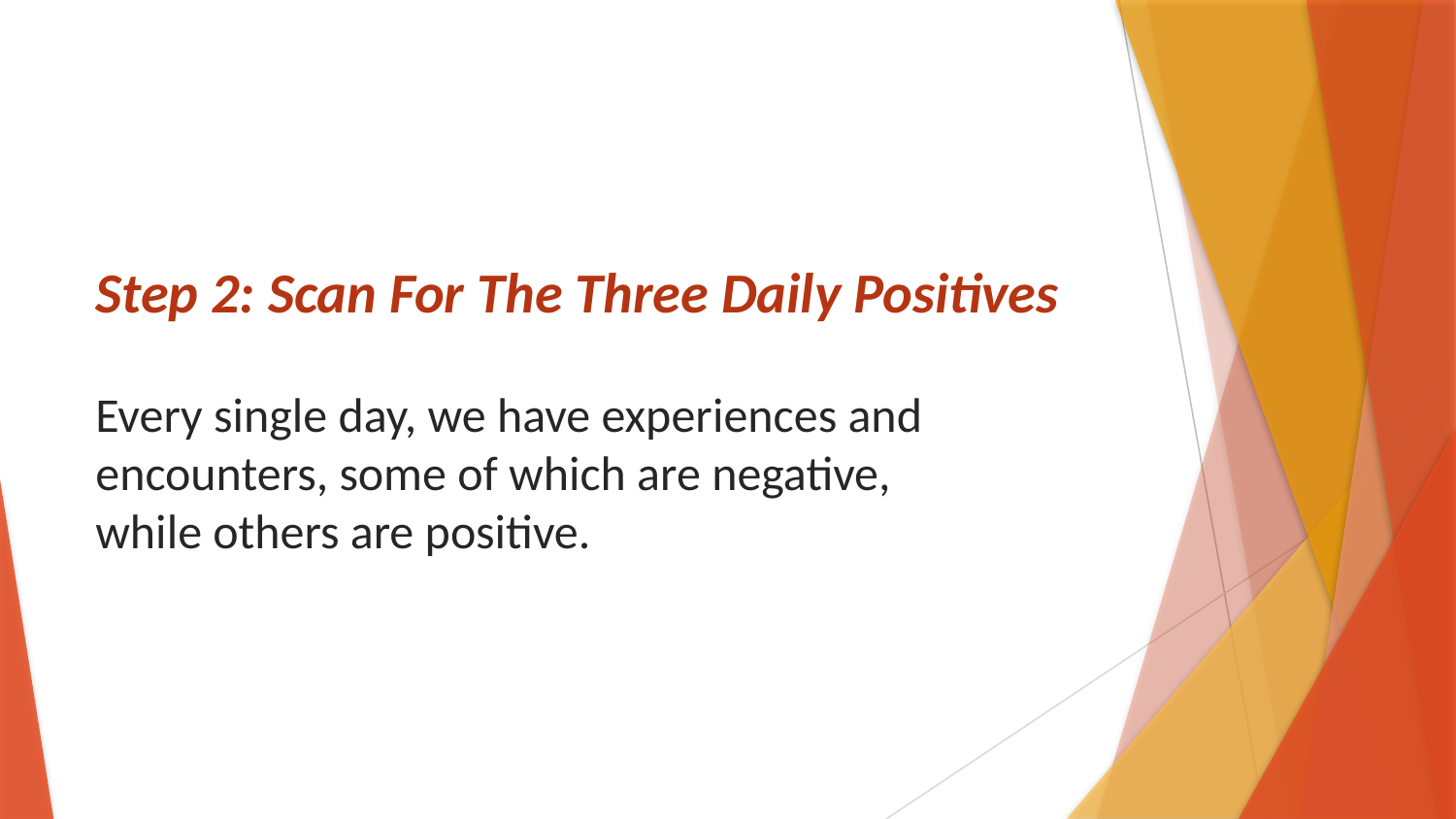

# Step 2: Scan For The Three Daily Positives
Every single day, we have experiences and encounters, some of which are negative, while others are positive.